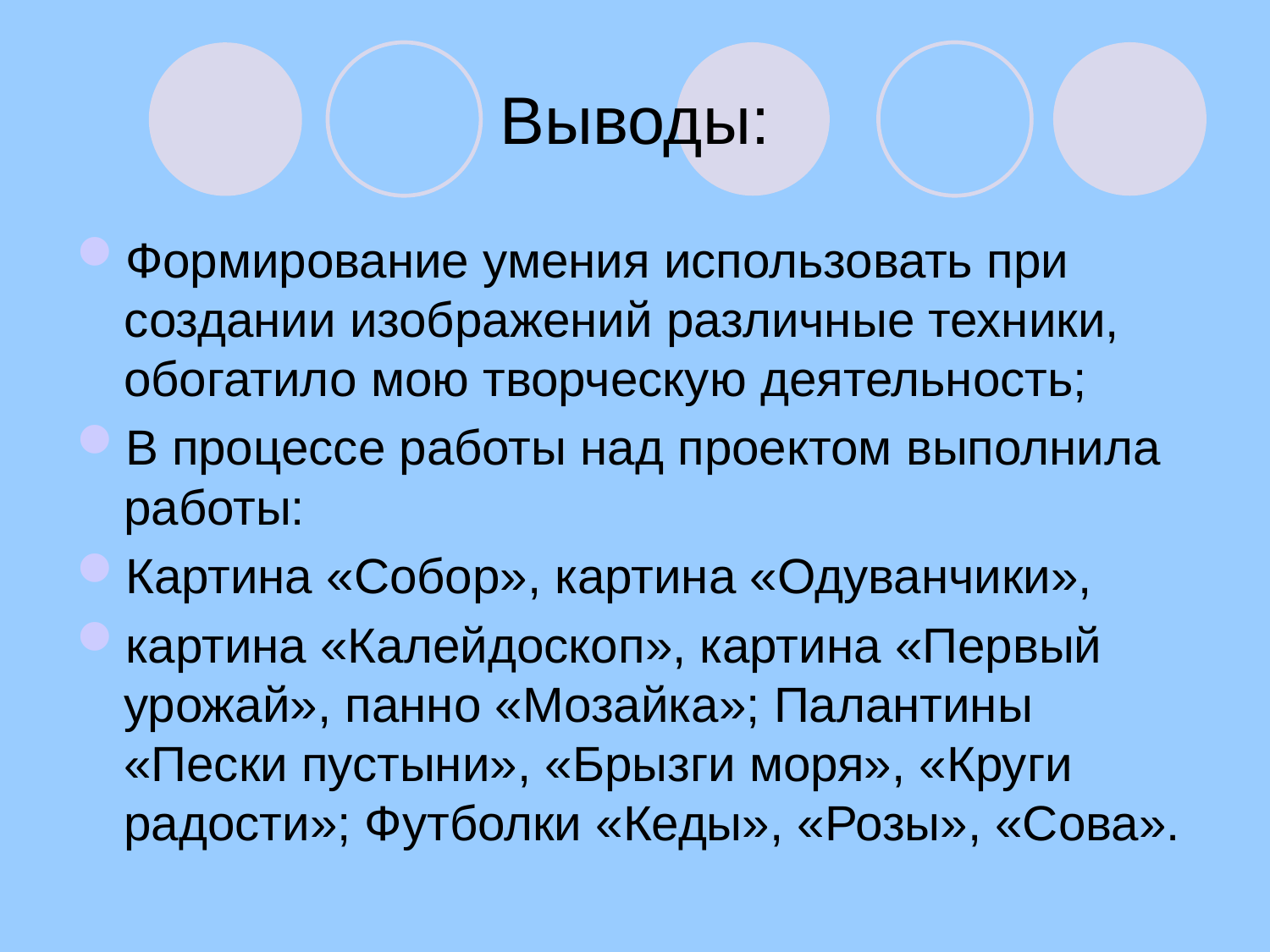

# Выводы:
Формирование умения использовать при создании изображений различные техники, обогатило мою творческую деятельность;
В процессе работы над проектом выполнила работы:
Картина «Собор», картина «Одуванчики»,
картина «Калейдоскоп», картина «Первый урожай», панно «Мозайка»; Палантины «Пески пустыни», «Брызги моря», «Круги радости»; Футболки «Кеды», «Розы», «Сова».